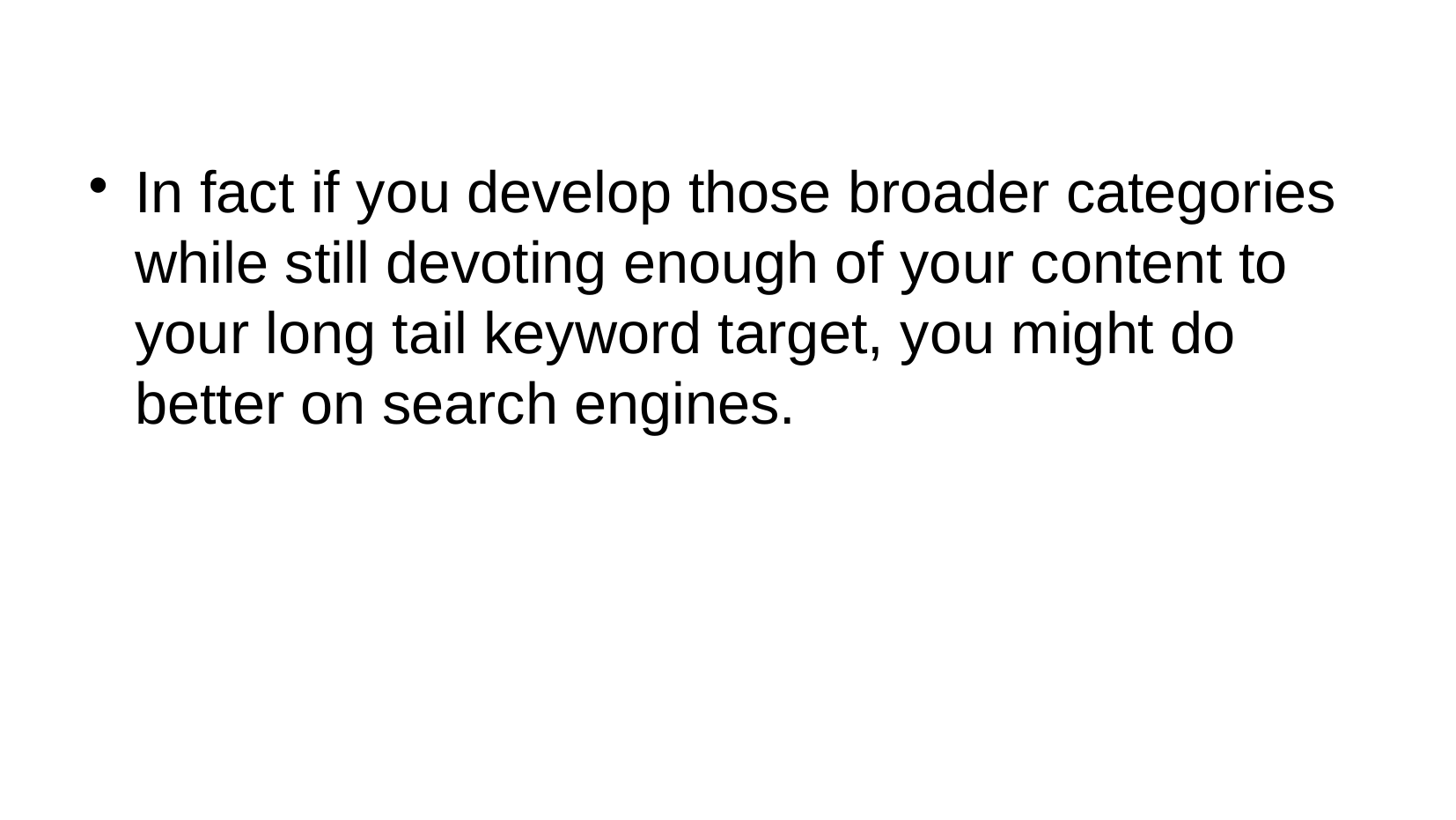

In fact if you develop those broader categories while still devoting enough of your content to your long tail keyword target, you might do better on search engines.